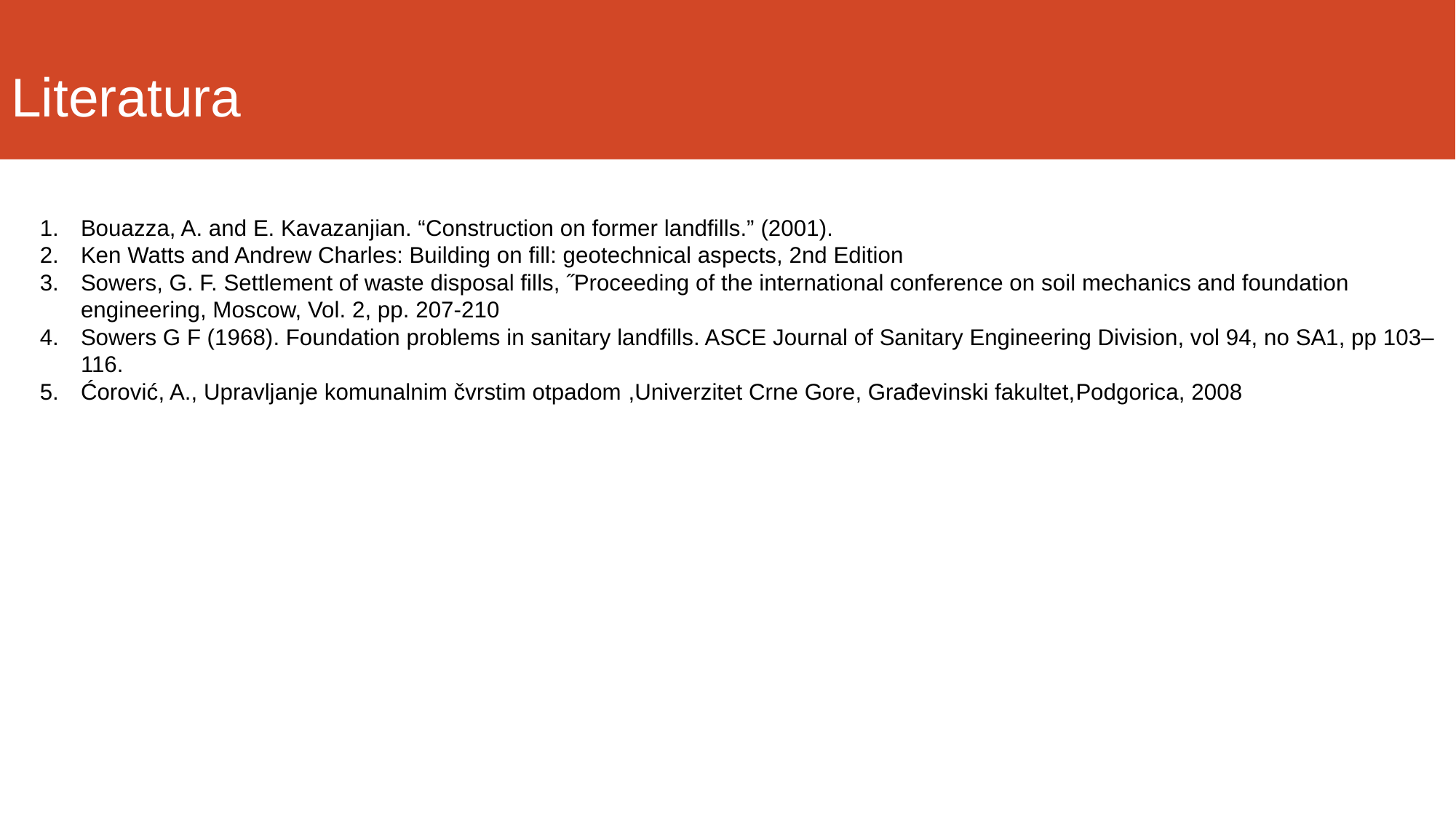

# Literatura

Bouazza, A. and E. Kavazanjian. “Construction on former landfills.” (2001).
Ken Watts and Andrew Charles: Building on fill: geotechnical aspects, 2nd Edition
Sowers, G. F. Settlement of waste disposal fills, ˝Proceeding of the international conference on soil mechanics and foundation engineering, Moscow, Vol. 2, pp. 207-210
Sowers G F (1968). Foundation problems in sanitary landfills. ASCE Journal of Sanitary Engineering Division, vol 94, no SA1, pp 103–116.
Ćorović, A., Upravljanje komunalnim čvrstim otpadom ,Univerzitet Crne Gore, Građevinski fakultet,Podgorica, 2008